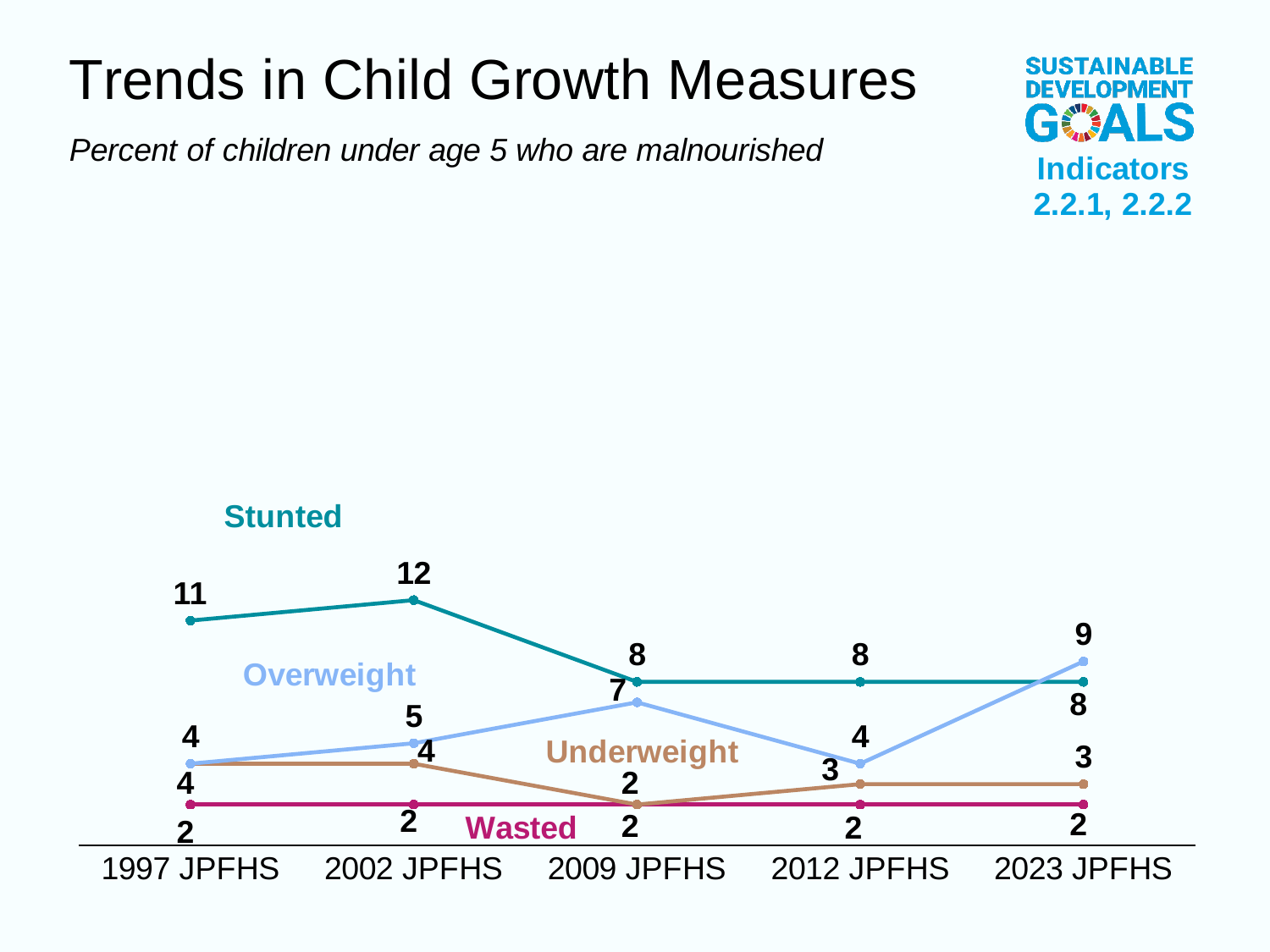

### Chart:

| Category | Stunted | Wasted | Underweight | Overweight |
|---|---|---|---|---|
| 1997 JPFHS | 11.0 | 2.0 | 4.0 | 4.0 |
| 2002 JPFHS | 12.0 | 2.0 | 4.0 | 5.0 |
| 2009 JPFHS | 8.0 | 2.0 | 2.0 | 7.0 |
| 2012 JPFHS | 8.0 | 2.0 | 3.0 | 4.0 |
| 2023 JPFHS | 8.0 | 2.0 | 3.0 | 9.0 |